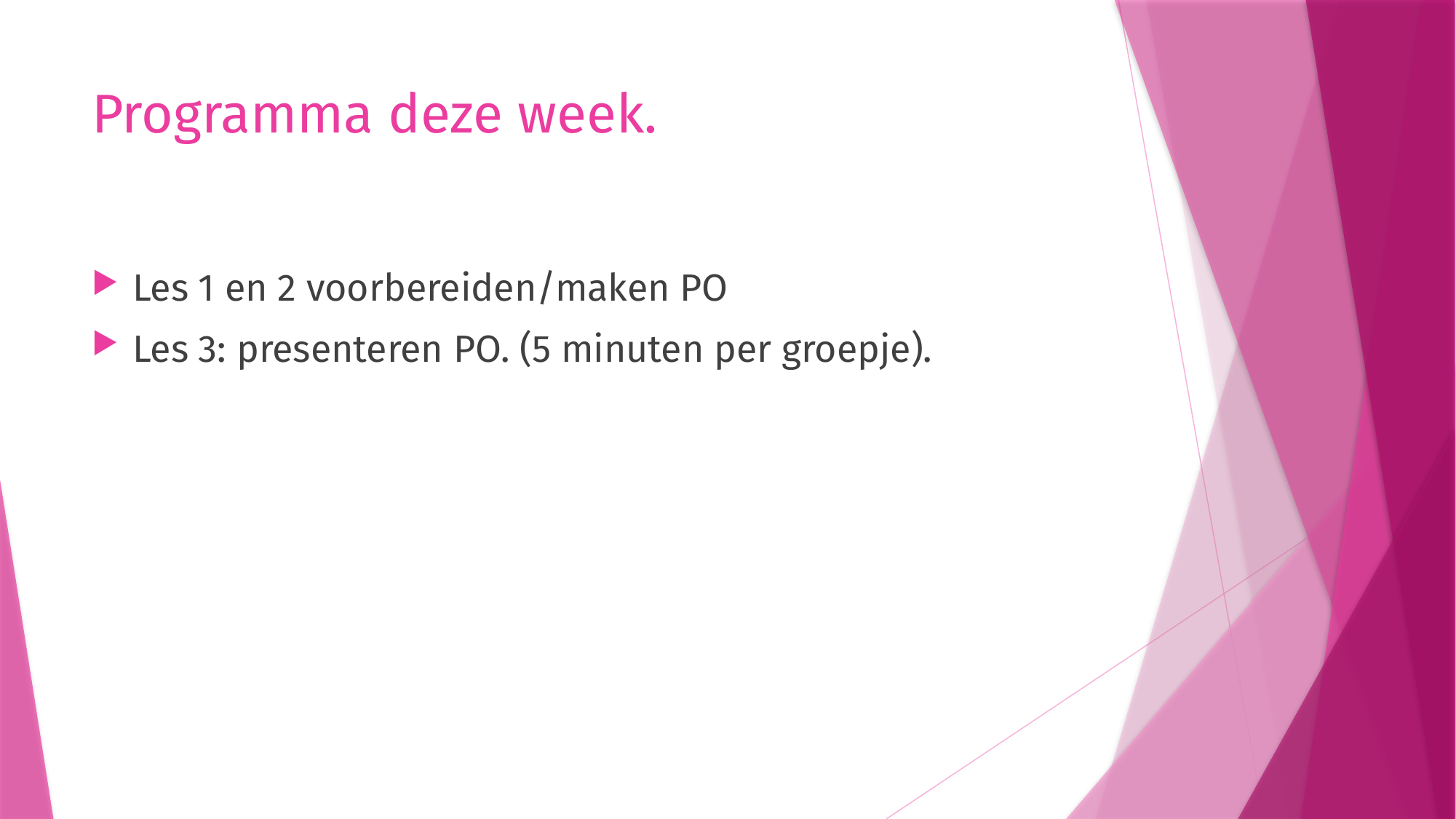

# Programma deze week.
Les 1 en 2 voorbereiden/maken PO
Les 3: presenteren PO. (5 minuten per groepje).